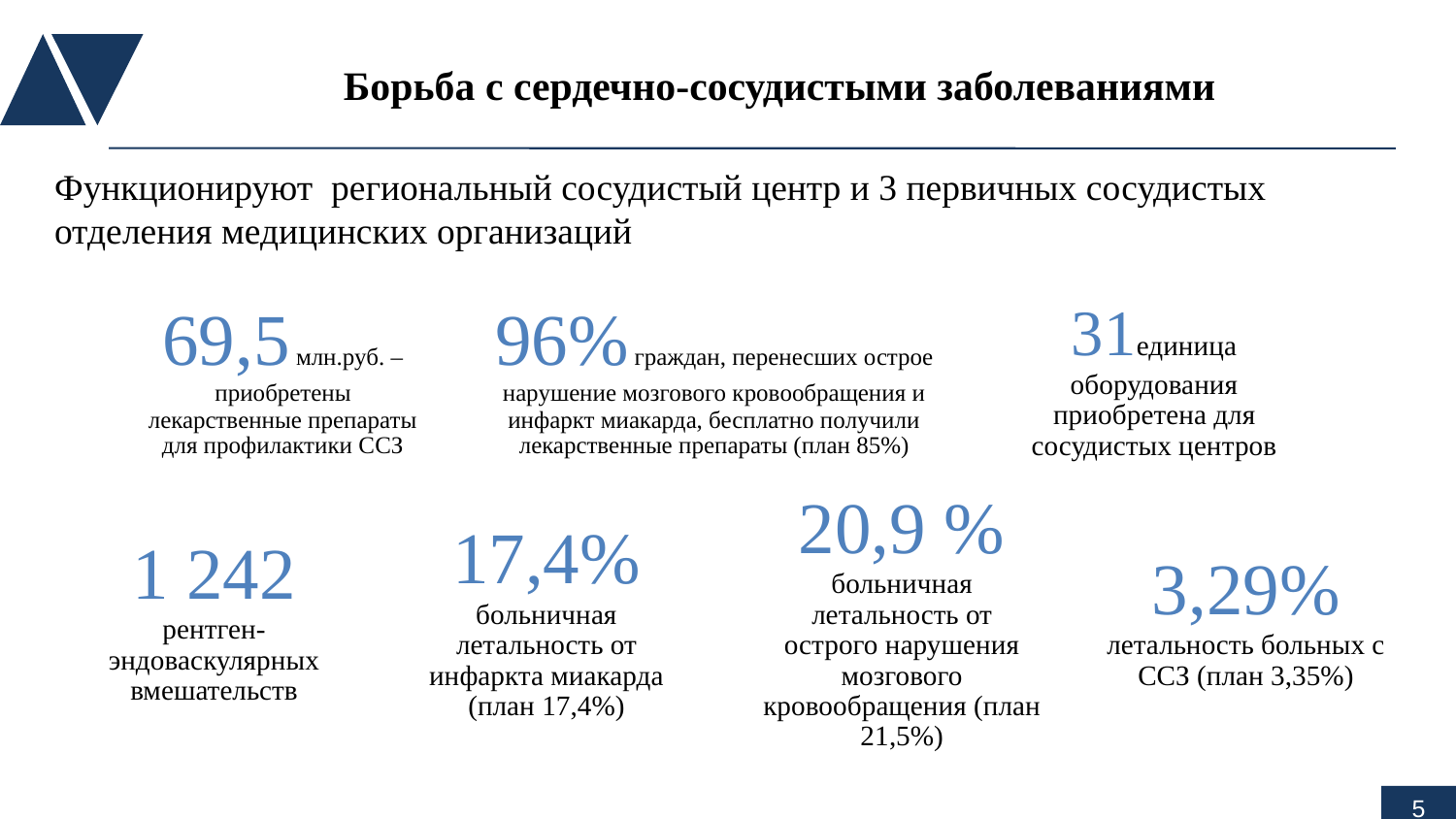

Борьба с сердечно-сосудистыми заболеваниями
#

Функционируют  региональный сосудистый центр и 3 первичных сосудистых отделения медицинских организаций
69,5 млн.руб. – приобретены лекарственные препараты для профилактики ССЗ
96% граждан, перенесших острое нарушение мозгового кровообращения и инфаркт миакарда, бесплатно получили лекарственные препараты (план 85%)
31единица оборудования приобретена для сосудистых центров
1 242 рентген-эндоваскулярных вмешательств
17,4% больничная летальность от инфаркта миакарда (план 17,4%)
20,9 % больничная летальность от острого нарушения мозгового кровообращения (план 21,5%)
3,29% летальность больных с ССЗ (план 3,35%)
5